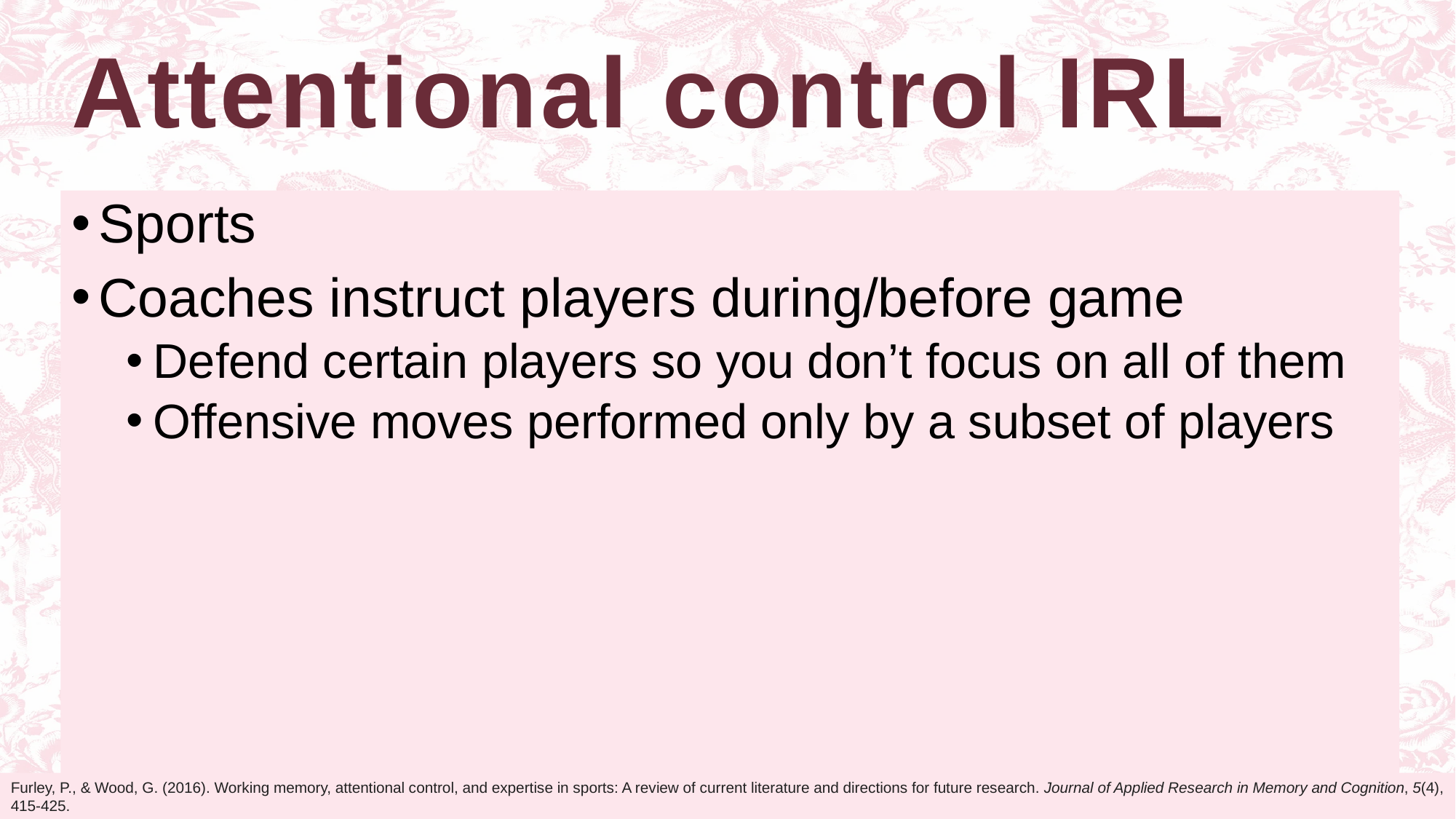

# Attentional control IRL
Sports
Coaches instruct players during/before game
Defend certain players so you don’t focus on all of them
Offensive moves performed only by a subset of players

Furley, P., & Wood, G. (2016). Working memory, attentional control, and expertise in sports: A review of current literature and directions for future research. Journal of Applied Research in Memory and Cognition, 5(4), 415-425.